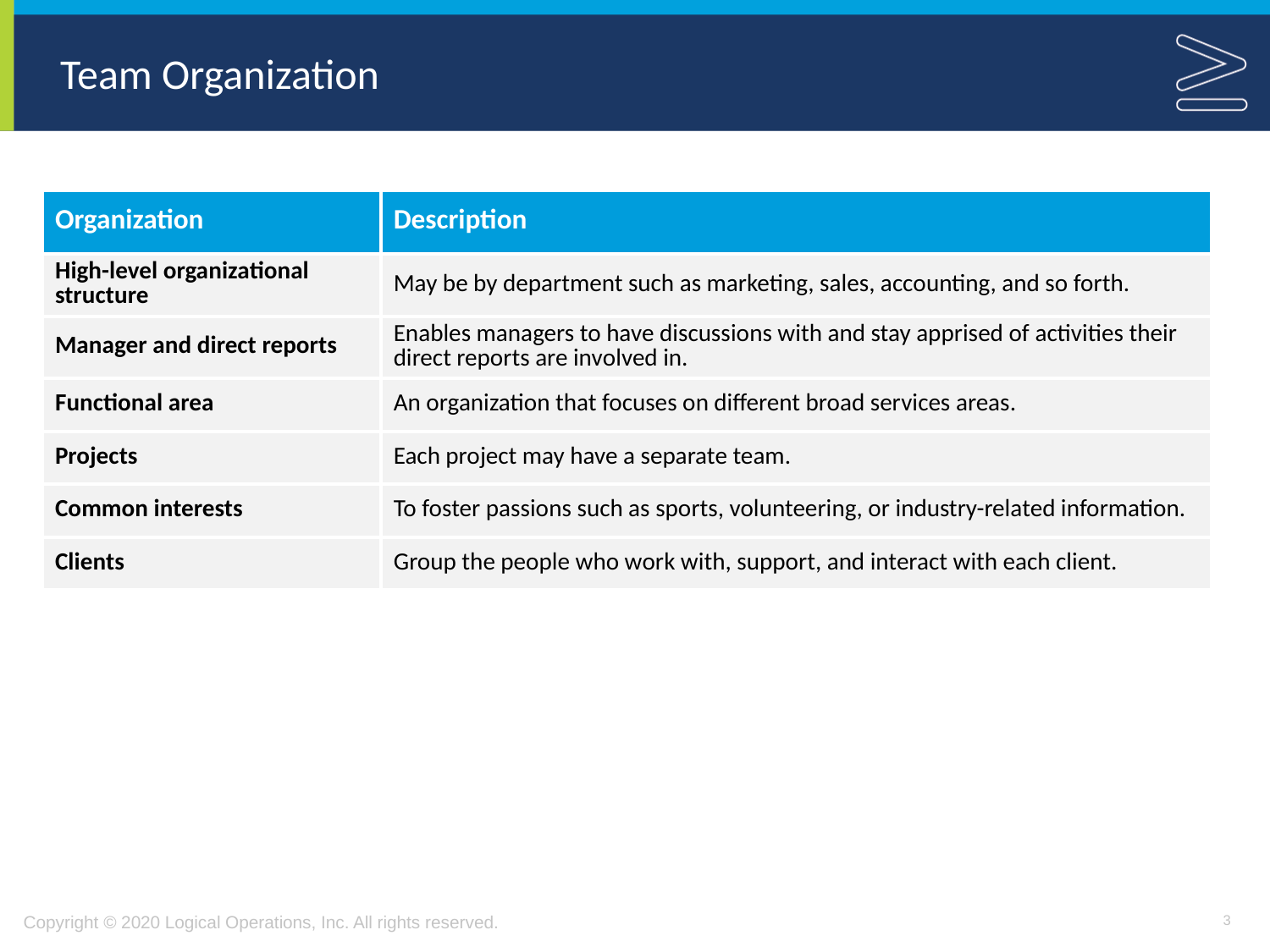

# Team Organization
| Organization | Description |
| --- | --- |
| High-level organizational structure | May be by department such as marketing, sales, accounting, and so forth. |
| Manager and direct reports | Enables managers to have discussions with and stay apprised of activities their direct reports are involved in. |
| Functional area | An organization that focuses on different broad services areas. |
| Projects | Each project may have a separate team. |
| Common interests | To foster passions such as sports, volunteering, or industry-related information. |
| Clients | Group the people who work with, support, and interact with each client. |
3